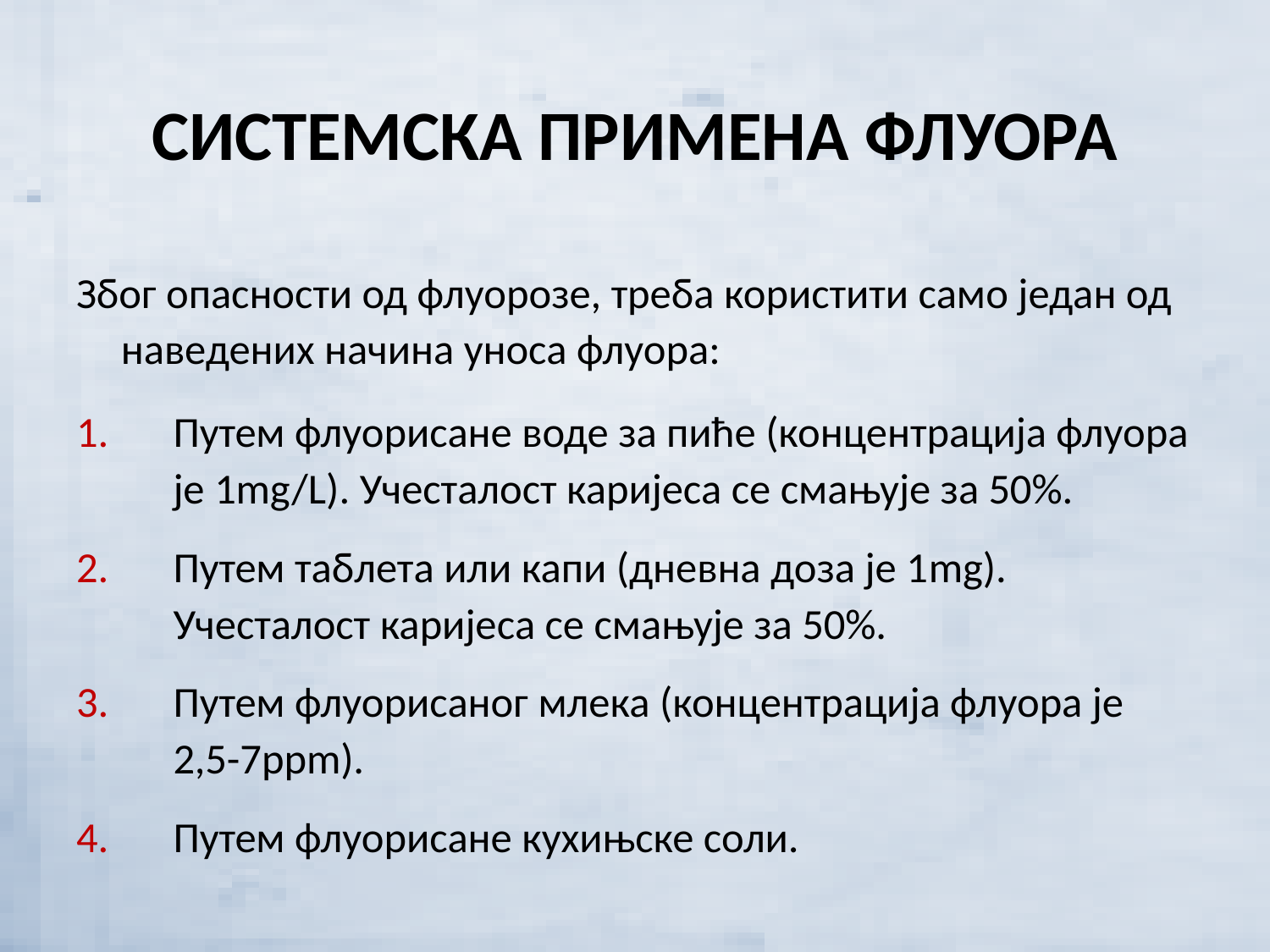

# СИСТЕМСКА ПРИМЕНА ФЛУОРА
Због опасности од флуорозе, треба користити само један од наведених начина уноса флуора:

Путем флуорисане воде за пиће (концентрација флуора је 1mg/L). Учесталост каријеса се смањује за 50%.

Путем таблета или капи (дневна доза је 1mg). Учесталост каријеса се смањује за 50%.

Путем флуорисаног млека (концентрација флуора је 2,5-7ppm).

Путем флуорисане кухињске соли.